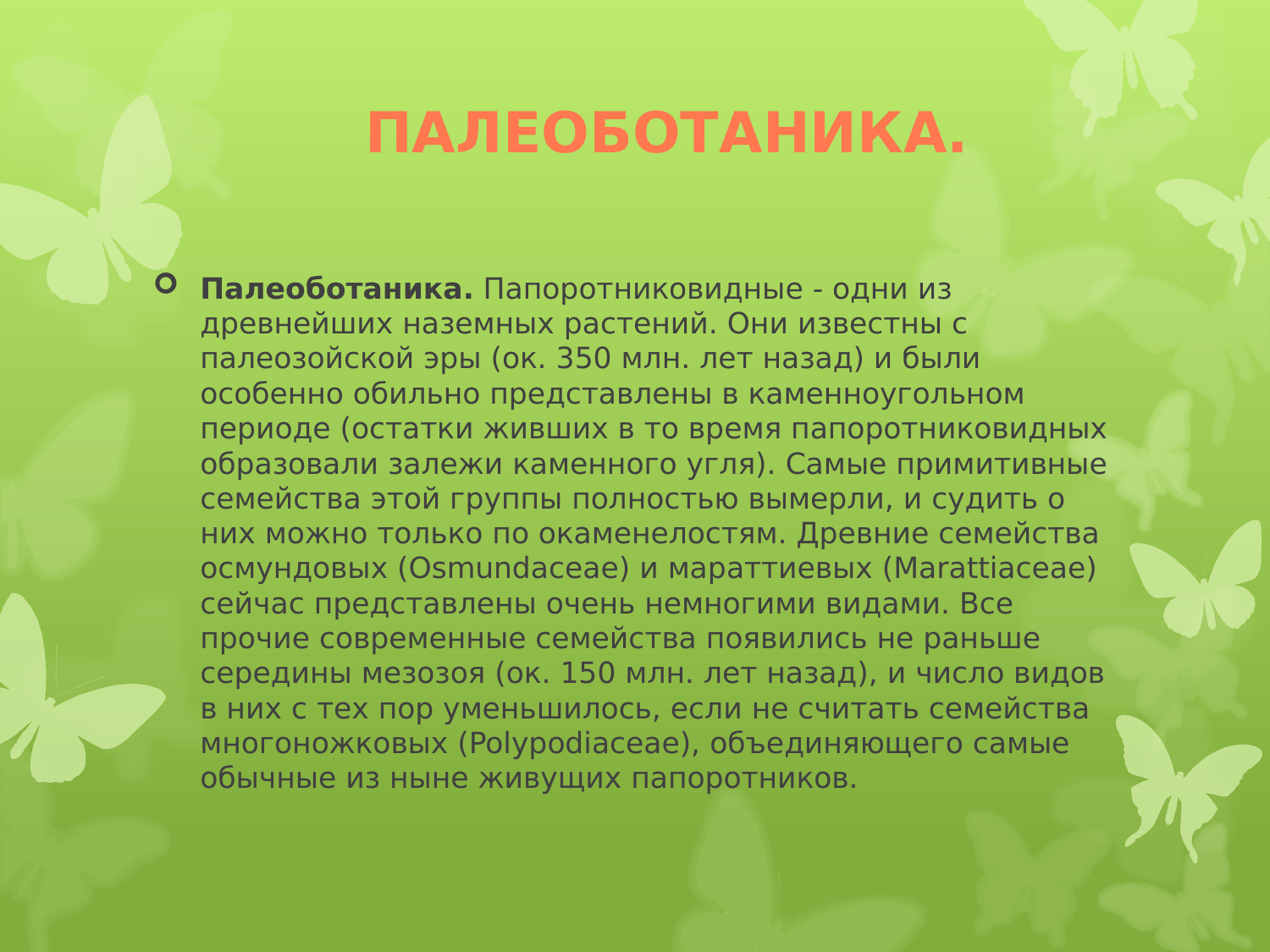

# Палеоботаника.
Палеоботаника. Папоротниковидные - одни из древнейших наземных растений. Они известны с палеозойской эры (ок. 350 млн. лет назад) и были особенно обильно представлены в каменноугольном периоде (остатки живших в то время папоротниковидных образовали залежи каменного угля). Самые примитивные семейства этой группы полностью вымерли, и судить о них можно только по окаменелостям. Древние семейства осмундовых (Osmundaceae) и мараттиевых (Marattiaceae) сейчас представлены очень немногими видами. Все прочие современные семейства появились не раньше середины мезозоя (ок. 150 млн. лет назад), и число видов в них с тех пор уменьшилось, если не считать семейства многоножковых (Polypodiaceae), объединяющего самые обычные из ныне живущих папоротников.